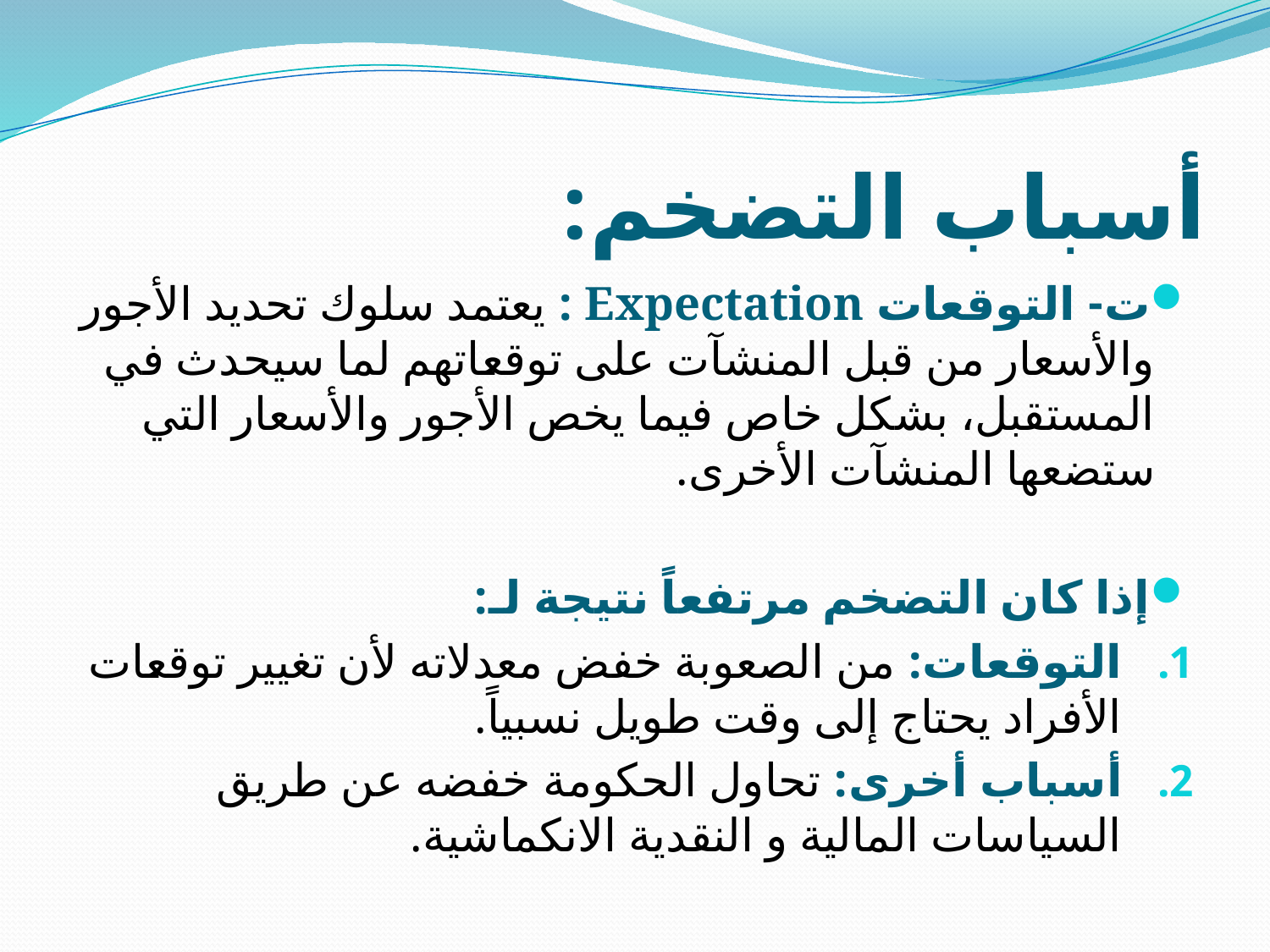

# أسباب التضخم:
ت- التوقعات Expectation : يعتمد سلوك تحديد الأجور والأسعار من قبل المنشآت على توقعاتهم لما سيحدث في المستقبل، بشكل خاص فيما يخص الأجور والأسعار التي ستضعها المنشآت الأخرى.

إذا كان التضخم مرتفعاً نتيجة لـ:
التوقعات: من الصعوبة خفض معدلاته لأن تغيير توقعات الأفراد يحتاج إلى وقت طويل نسبياً.
أسباب أخرى: تحاول الحكومة خفضه عن طريق السياسات المالية و النقدية الانكماشية.